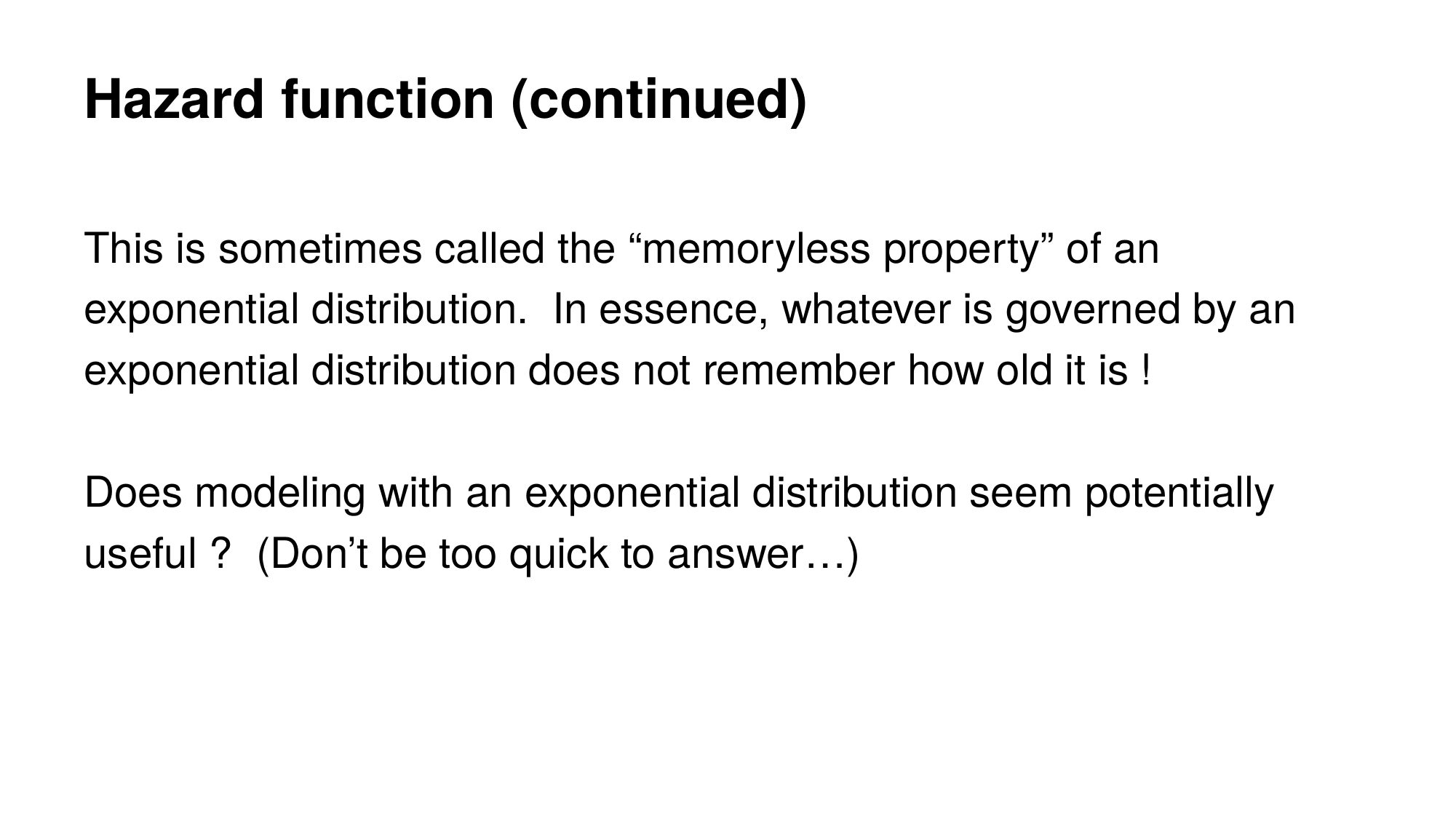

# Hazard function (continued)
This is sometimes called the “memoryless property” of an exponential distribution.  In essence, whatever is governed by an exponential distribution does not remember how old it is !

Does modeling with an exponential distribution seem potentially useful ?  (Don’t be too quick to answer…)